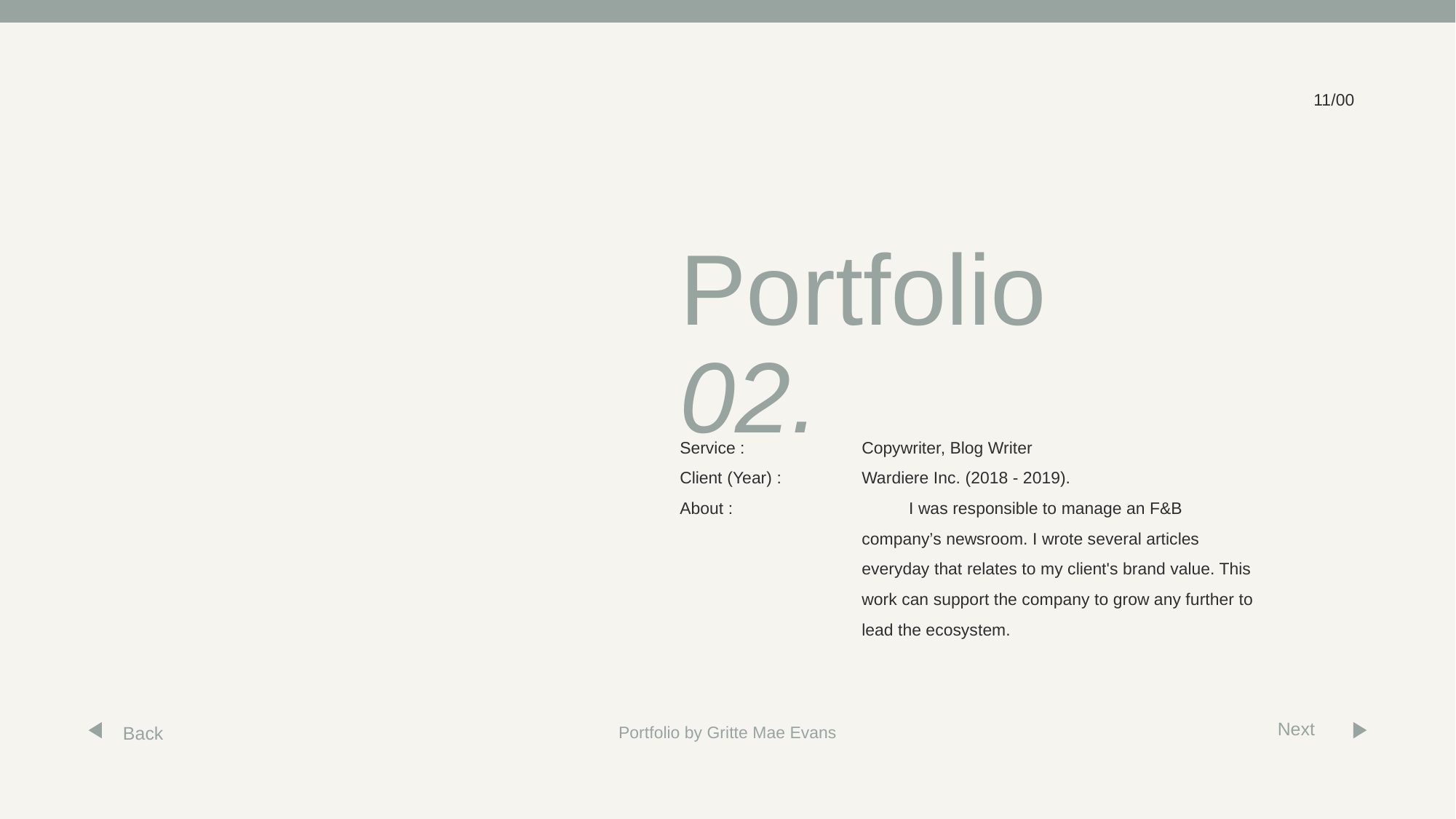

11/00

# Portfolio 02.
Service :
Client (Year) :
About :
Copywriter, Blog Writer                                         Wardiere Inc. (2018 - 2019).                                                  I was responsible to manage an F&B company’s newsroom. I wrote several articles everyday that relates to my client's brand value. This work can support the company to grow any further to lead the ecosystem.
Next
Back
Portfolio by Gritte Mae Evans